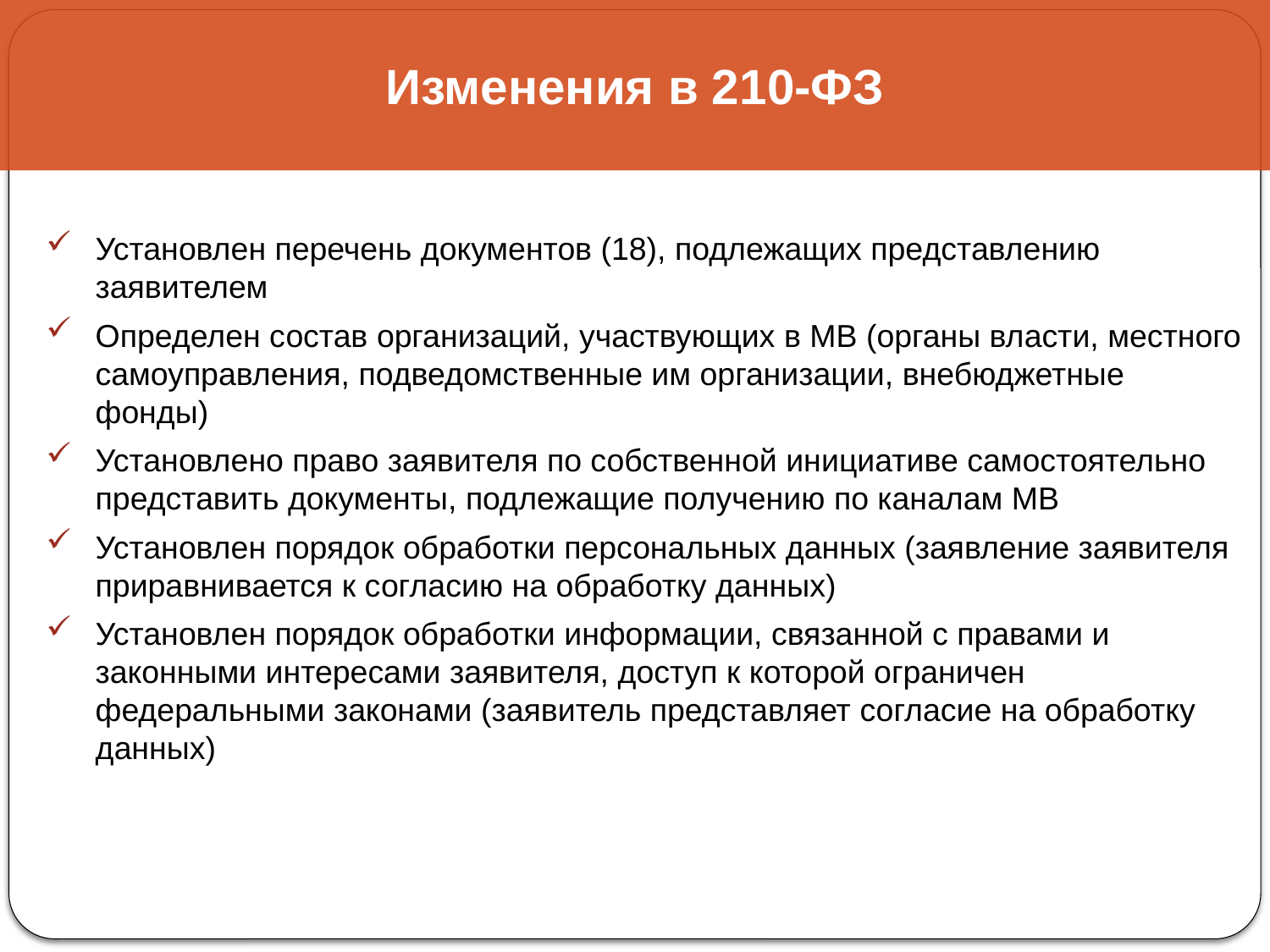

Изменения в 210-ФЗ
Установлен перечень документов (18), подлежащих представлению заявителем
Определен состав организаций, участвующих в МВ (органы власти, местного самоуправления, подведомственные им организации, внебюджетные фонды)
Установлено право заявителя по собственной инициативе самостоятельно представить документы, подлежащие получению по каналам МВ
Установлен порядок обработки персональных данных (заявление заявителя приравнивается к согласию на обработку данных)
Установлен порядок обработки информации, связанной с правами и законными интересами заявителя, доступ к которой ограничен федеральными законами (заявитель представляет согласие на обработку данных)